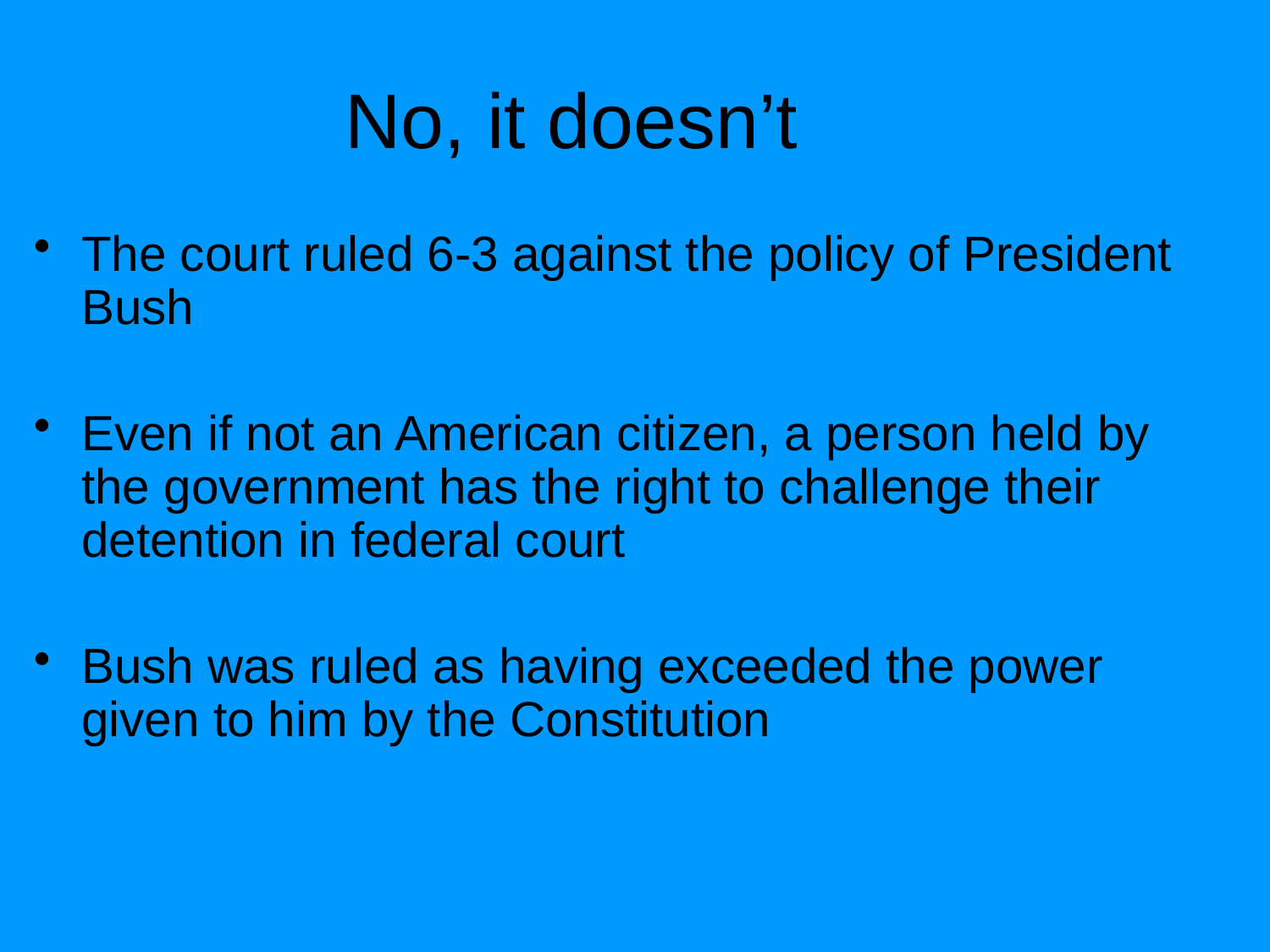

No, it doesn’t
The court ruled 6-3 against the policy of President Bush

Even if not an American citizen, a person held by the government has the right to challenge their detention in federal court

Bush was ruled as having exceeded the power given to him by the Constitution